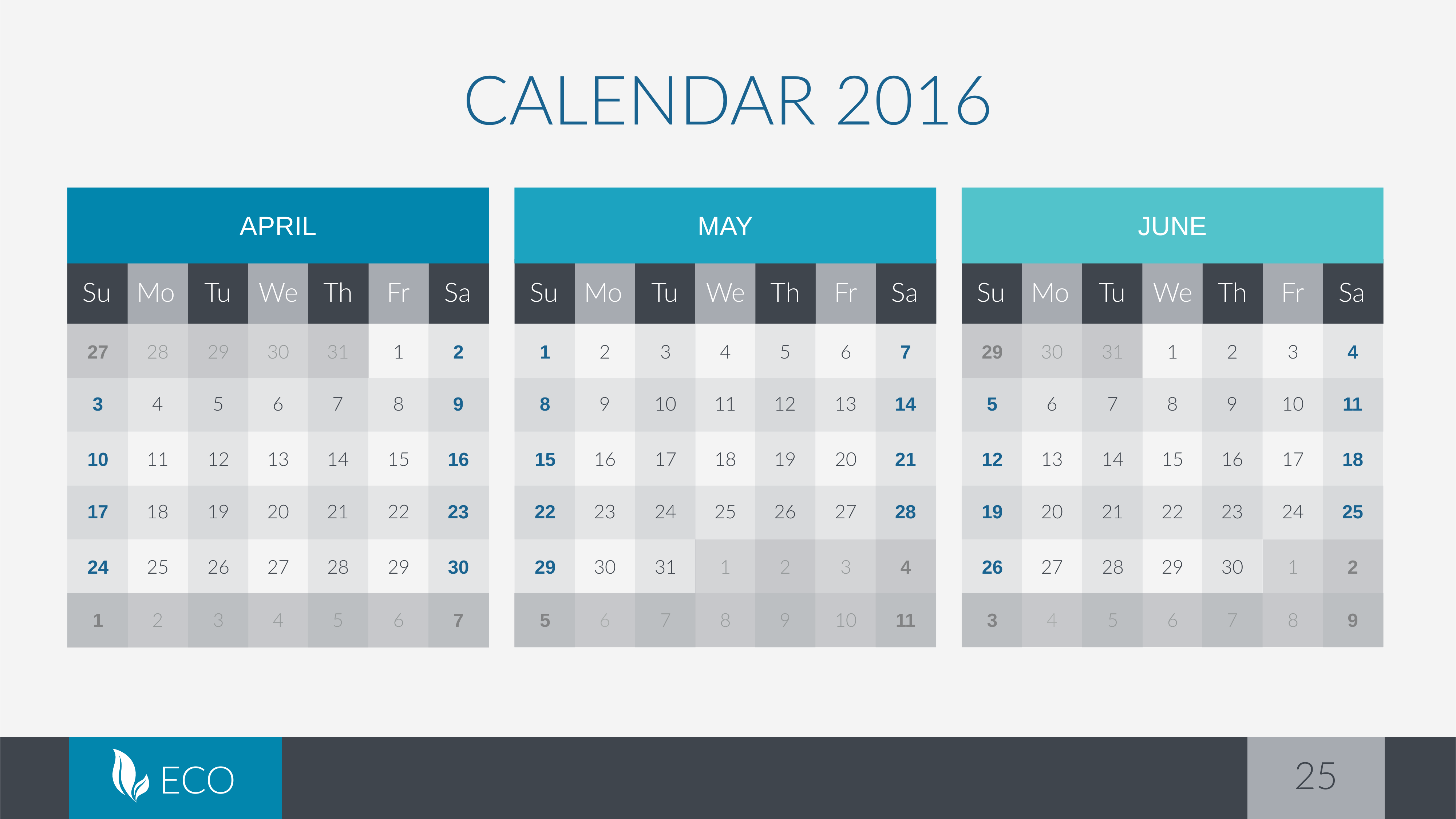

# Calendar 2016

APRIL
MAY
JUNE

Su
Mo
Tu
We
Th
Fr
Sa
Su
Mo
Tu
We
Th
Fr
Sa
Su
Mo
Tu
We
Th
Fr
Sa

27
28
29
30
31
1
2
1
2
3
4
5
6
7
29
30
31
1
2
3
4

3
4
5
6
7
8
9
8
9
10
11
12
13
14
5
6
7
8
9
10
11
10
11
12
13
14
15
16
15
16
17
18
19
20
21
12
13
14
15
16
17
18

17
18
19
20
21
22
23
22
23
24
25
26
27
28
19
20
21
22
23
24
25

24
25
26
27
28
29
30
29
30
31
1
2
3
4
26
27
28
29
30
1
2

1
2
3
4
5
6
7
5
6
7
8
9
10
11
3
4
5
6
7
8
9
25